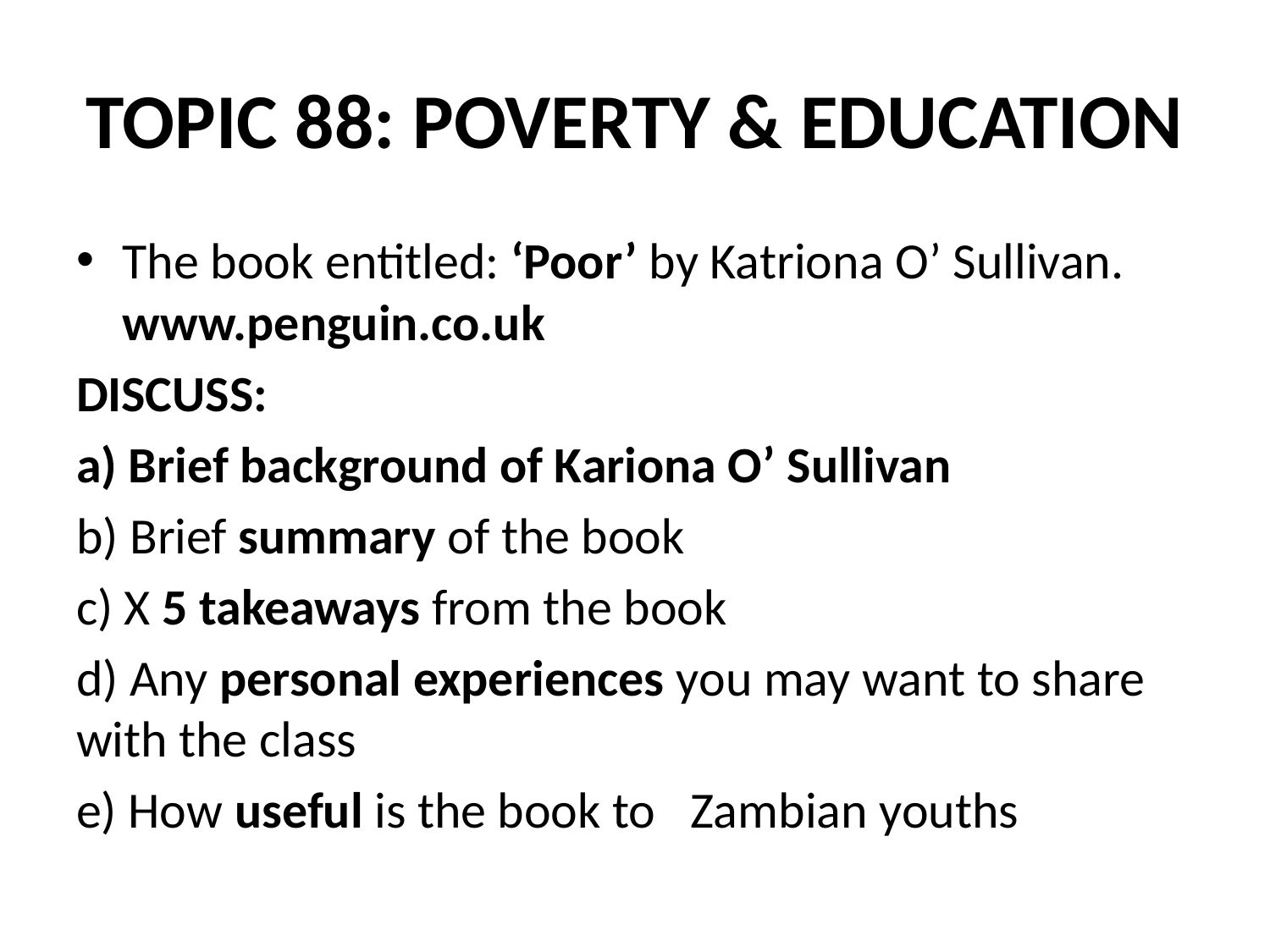

# TOPIC 88: POVERTY & EDUCATION
The book entitled: ‘Poor’ by Katriona O’ Sullivan.  www.penguin.co.uk
DISCUSS:
a) Brief background of Kariona O’ Sullivan
b) Brief summary of the book
c) X 5 takeaways from the book
d) Any personal experiences you may want to share with the class
e) How useful is the book to   Zambian youths